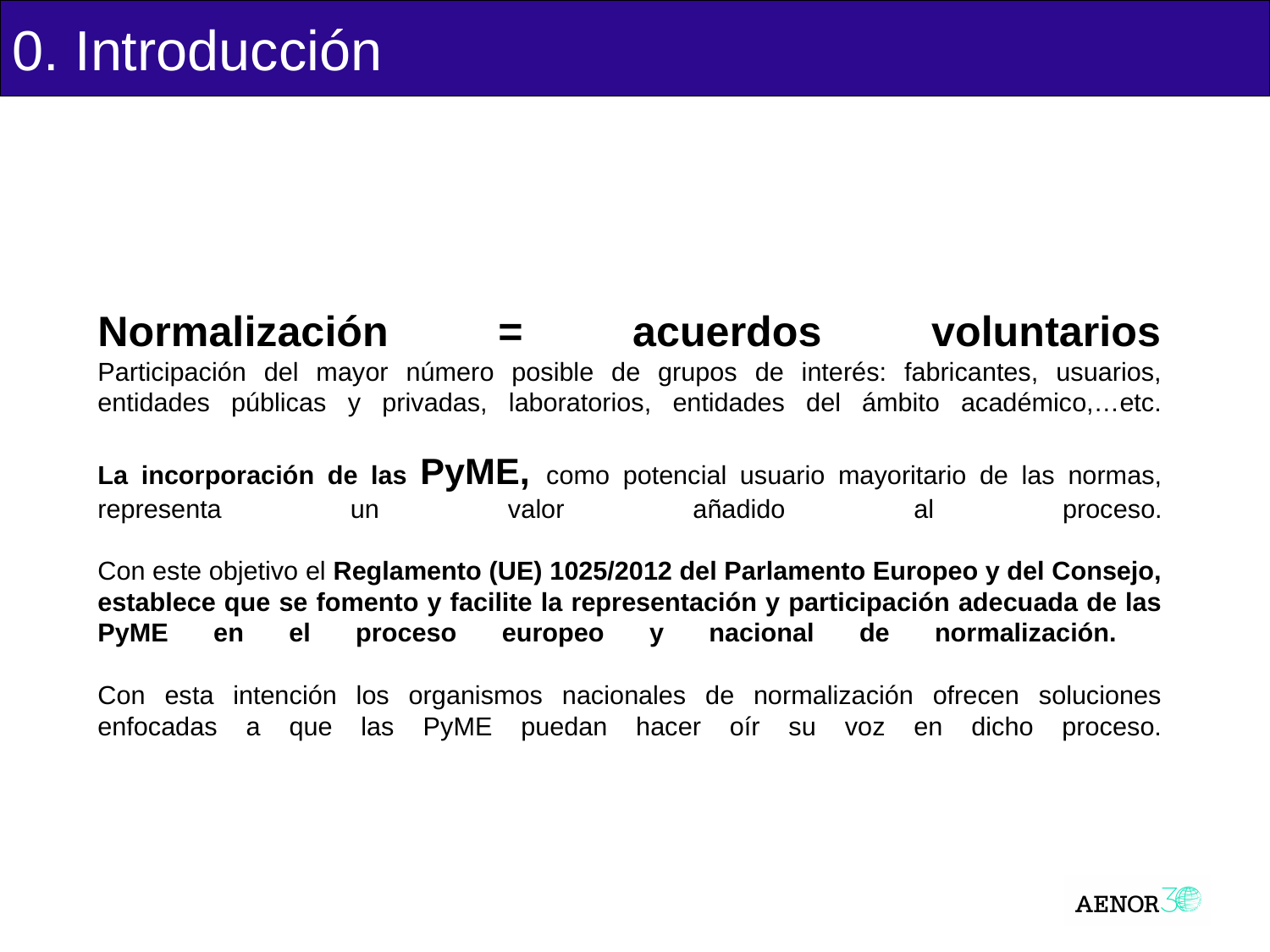

0. Introducción
# Normalización = acuerdos voluntarios Participación del mayor número posible de grupos de interés: fabricantes, usuarios, entidades públicas y privadas, laboratorios, entidades del ámbito académico,…etc. La incorporación de las PyME, como potencial usuario mayoritario de las normas, representa un valor añadido al proceso. Con este objetivo el Reglamento (UE) 1025/2012 del Parlamento Europeo y del Consejo, establece que se fomento y facilite la representación y participación adecuada de las PyME en el proceso europeo y nacional de normalización. Con esta intención los organismos nacionales de normalización ofrecen soluciones enfocadas a que las PyME puedan hacer oír su voz en dicho proceso.